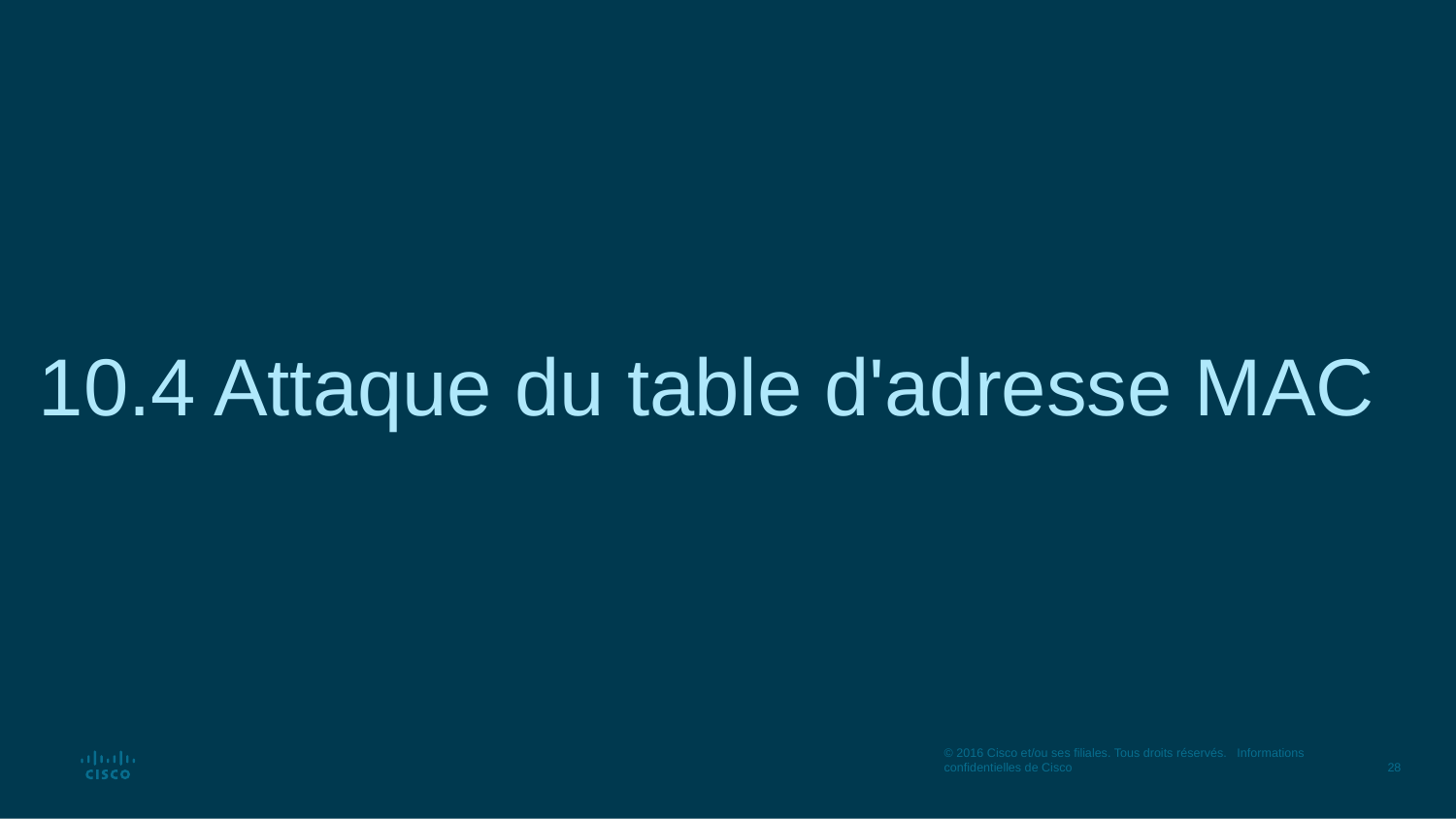

# 10.4 Attaque du table d'adresse MAC